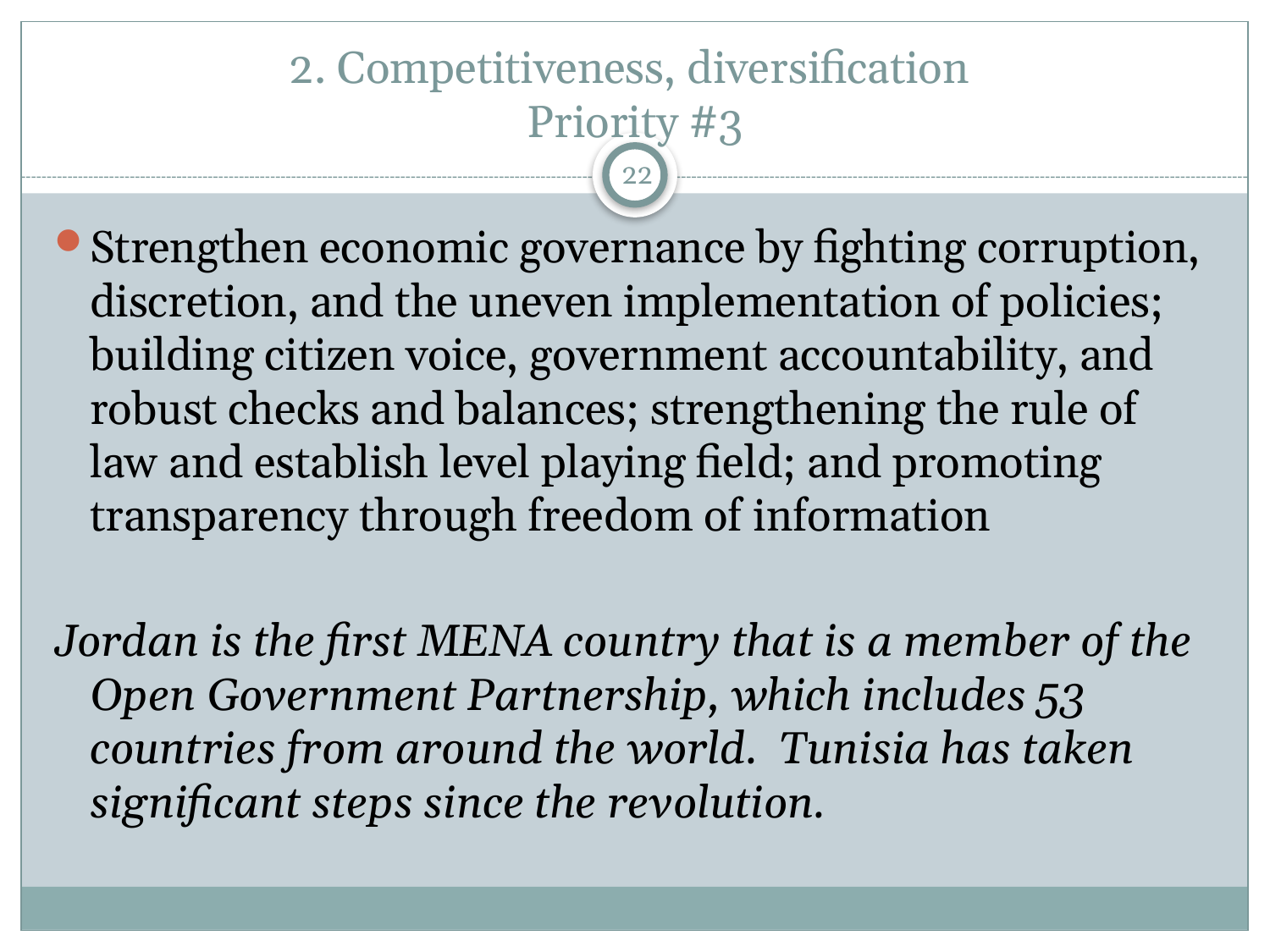

# 2. Competitiveness, diversification Priority #3
22
Strengthen economic governance by fighting corruption, discretion, and the uneven implementation of policies; building citizen voice, government accountability, and robust checks and balances; strengthening the rule of law and establish level playing field; and promoting transparency through freedom of information

Jordan is the first MENA country that is a member of the Open Government Partnership, which includes 53 countries from around the world.  Tunisia has taken significant steps since the revolution.